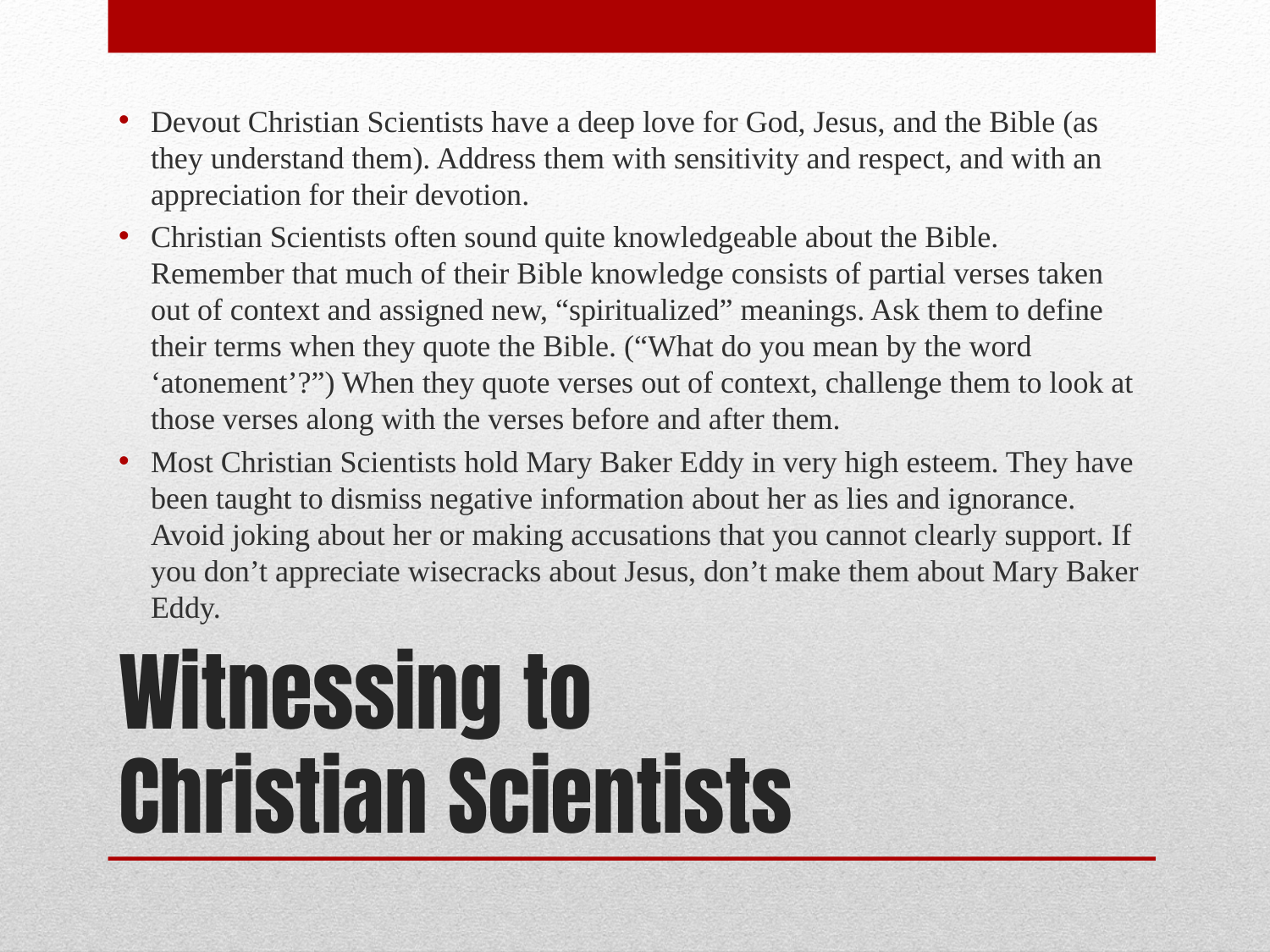

Devout Christian Scientists have a deep love for God, Jesus, and the Bible (as they understand them). Address them with sensitivity and respect, and with an appreciation for their devotion.
Christian Scientists often sound quite knowledgeable about the Bible. Remember that much of their Bible knowledge consists of partial verses taken out of context and assigned new, “spiritualized” meanings. Ask them to define their terms when they quote the Bible. (“What do you mean by the word ‘atonement’?”) When they quote verses out of context, challenge them to look at those verses along with the verses before and after them.
Most Christian Scientists hold Mary Baker Eddy in very high esteem. They have been taught to dismiss negative information about her as lies and ignorance. Avoid joking about her or making accusations that you cannot clearly support. If you don’t appreciate wisecracks about Jesus, don’t make them about Mary Baker Eddy.

# Witnessing to Christian Scientists